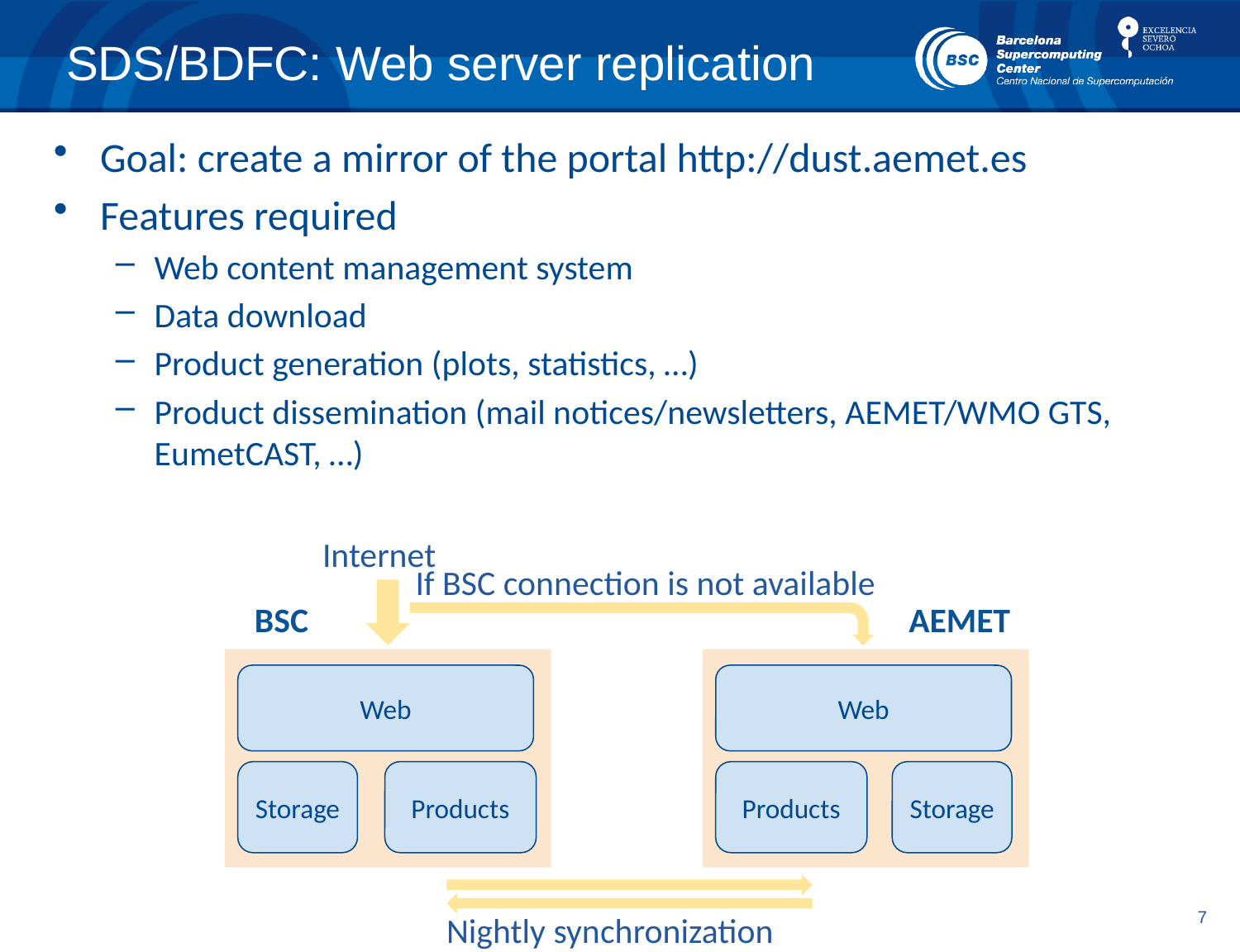

# SDS/BDFC: Web server replication
Goal: create a mirror of the portal http://dust.aemet.es
Features required
Web content management system
Data download
Product generation (plots, statistics, …)
Product dissemination (mail notices/newsletters, AEMET/WMO GTS, EumetCAST, …)

Internet
If BSC connection is not available

AEMET
BSC

Web
Web
Storage
Products
Products
Storage

Nightly synchronization